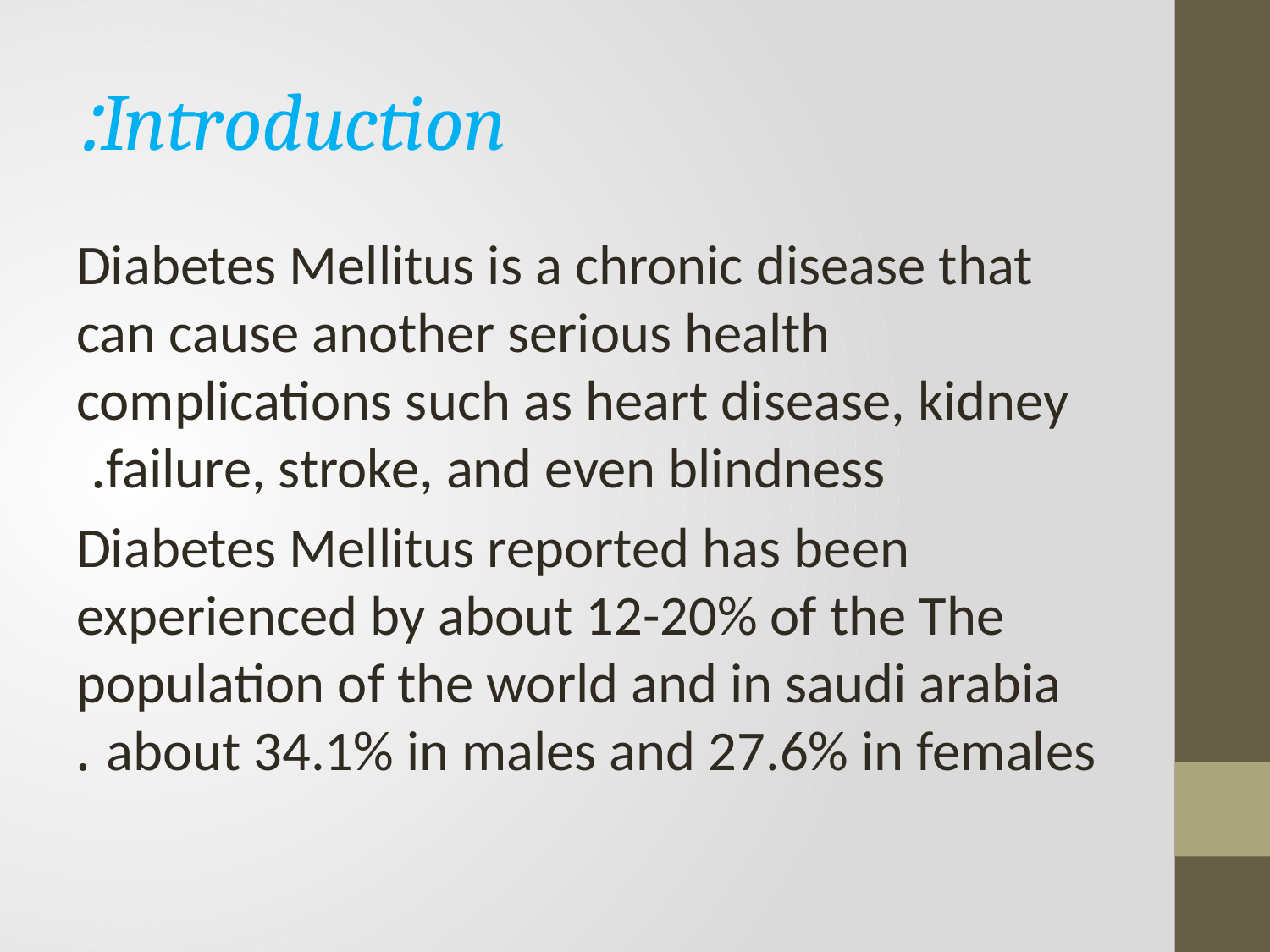

# Introduction:
Diabetes Mellitus is a chronic disease that can cause another serious health complications such as heart disease, kidney failure, stroke, and even blindness.
Diabetes Mellitus reported has been experienced by about 12-20% of the The population of the world and in saudi arabia about 34.1% in males and 27.6% in females .